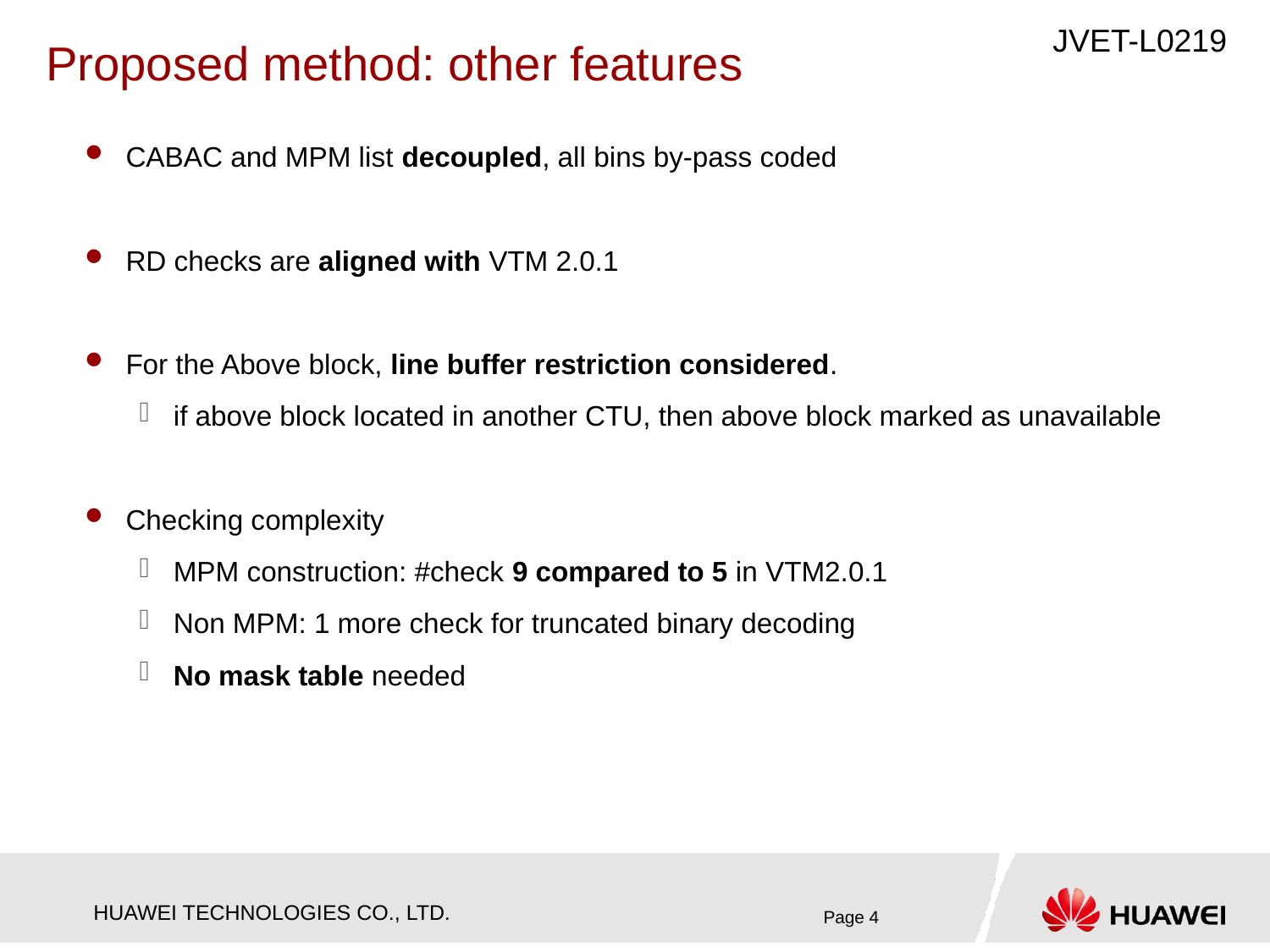

# Proposed method: other features
CABAC and MPM list decoupled, all bins by-pass coded

RD checks are aligned with VTM 2.0.1

For the Above block, line buffer restriction considered.
if above block located in another CTU, then above block marked as unavailable

Checking complexity
MPM construction: #check 9 compared to 5 in VTM2.0.1
Non MPM: 1 more check for truncated binary decoding
No mask table needed

Page 4